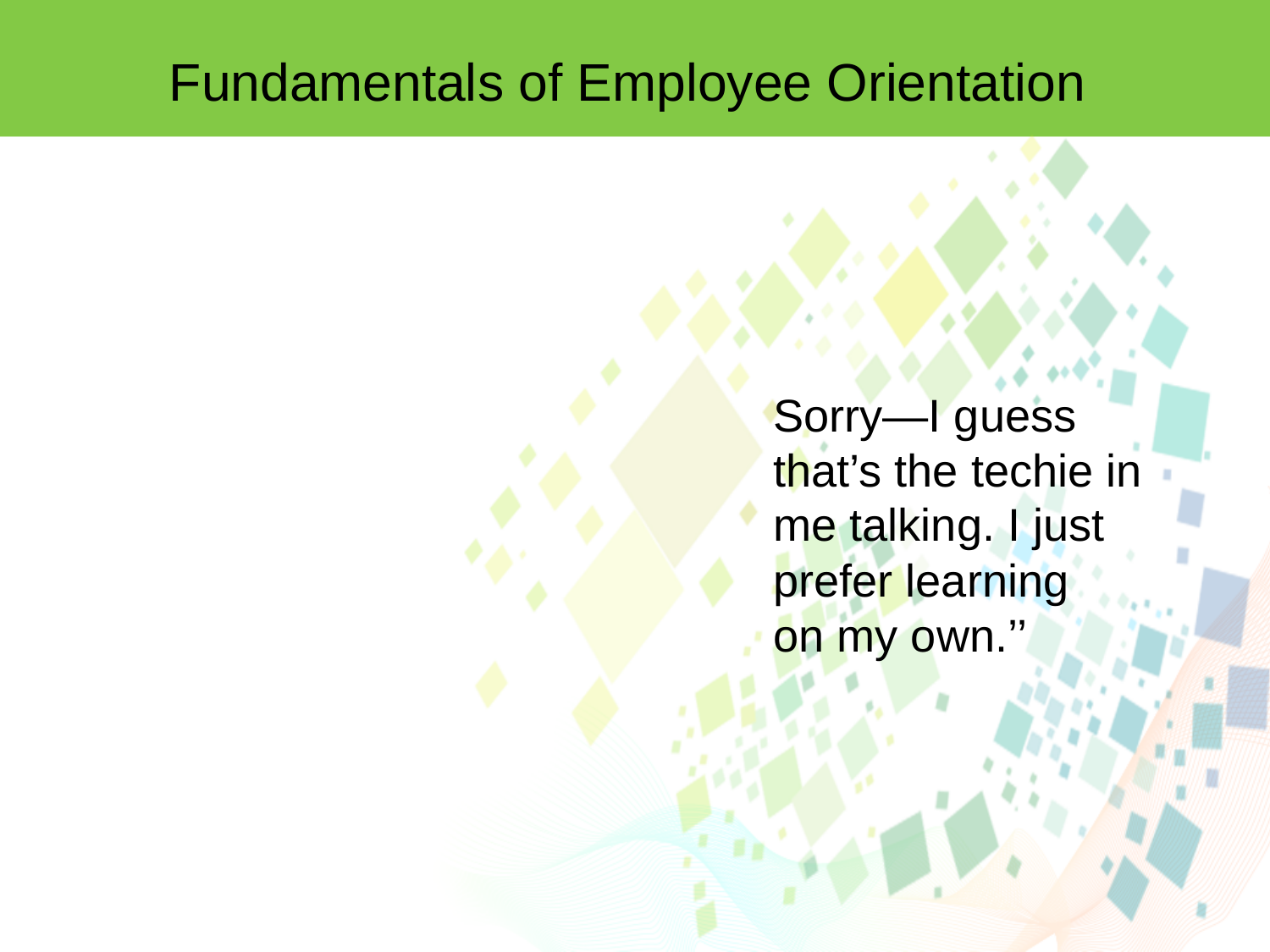

Fundamentals of Employee Orientation
Sorry—I guess that’s the techie in me talking. I just prefer learning
on my own.’’